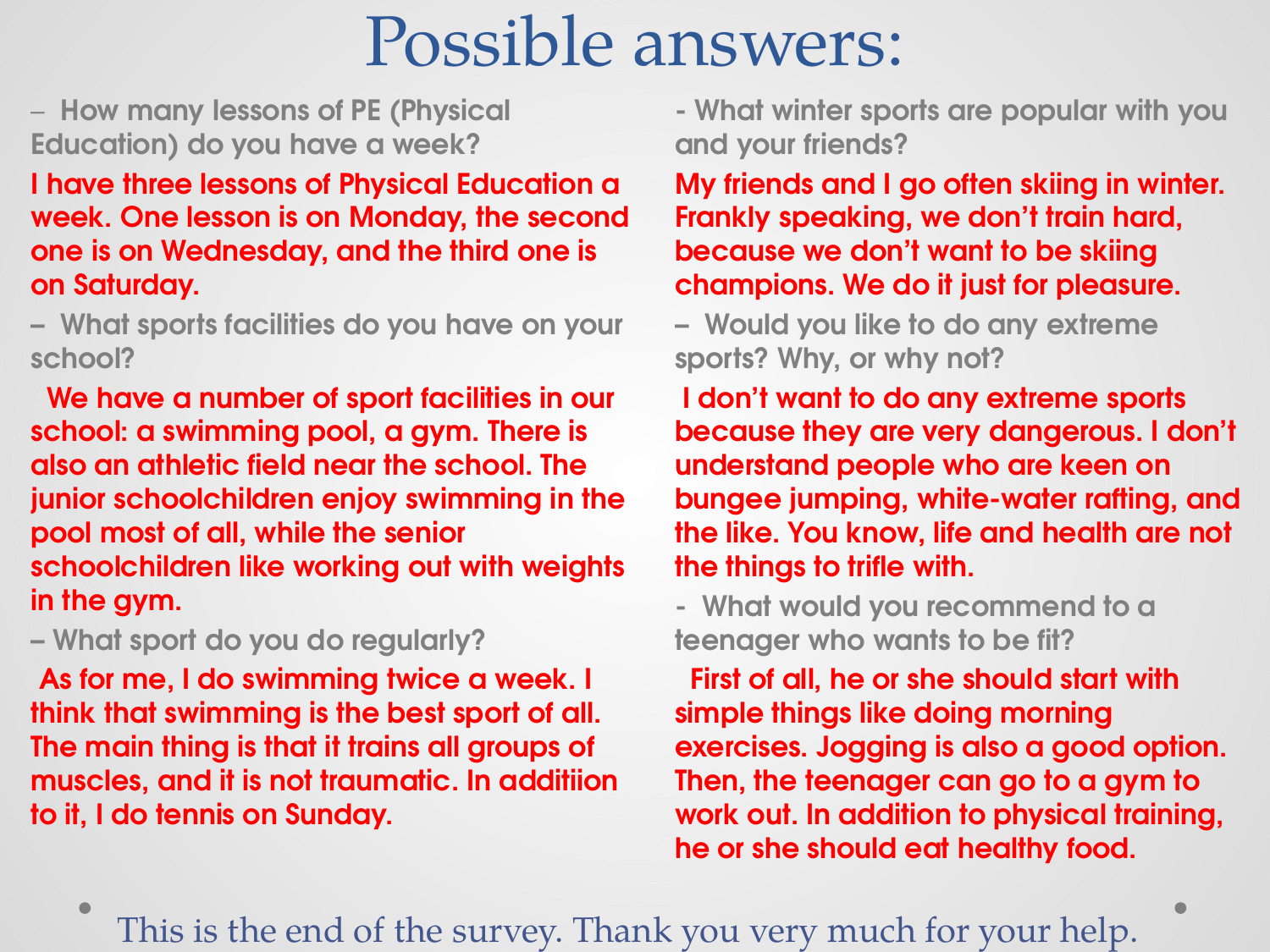

# Possible answers:
–  How many lessons of PE (Physical Education) do you have a week?
I have three lessons of Physical Education a week. One lesson is on Monday, the second one is on Wednesday, and the third one is on Saturday.
–  What sports facilities do you have on your school?
  We have a number of sport facilities in our school: a swimming pool, a gym. There is also an athletic field near the school. The junior schoolchildren enjoy swimming in the pool most of all, while the senior schoolchildren like working out with weights in the gym.
– What sport do you do regularly?
 As for me, I do swimming twice a week. I think that swimming is the best sport of all. The main thing is that it trains all groups of muscles, and it is not traumatic. In additiion to it, I do tennis on Sunday.
- What winter sports are popular with you and your friends?
My friends and I go often skiing in winter. Frankly speaking, we don’t train hard, because we don’t want to be skiing champions. We do it just for pleasure.
–  Would you like to do any extreme sports? Why, or why not?
 I don’t want to do any extreme sports because they are very dangerous. I don’t understand people who are keen on bungee jumping, white-water rafting, and the like. You know, life and health are not the things to trifle with.
-  What would you recommend to a teenager who wants to be fit?
  First of all, he or she should start with simple things like doing morning exercises. Jogging is also a good option. Then, the teenager can go to a gym to work out. In addition to physical training, he or she should eat healthy food.
This is the end of the survey. Thank you very much for your help.